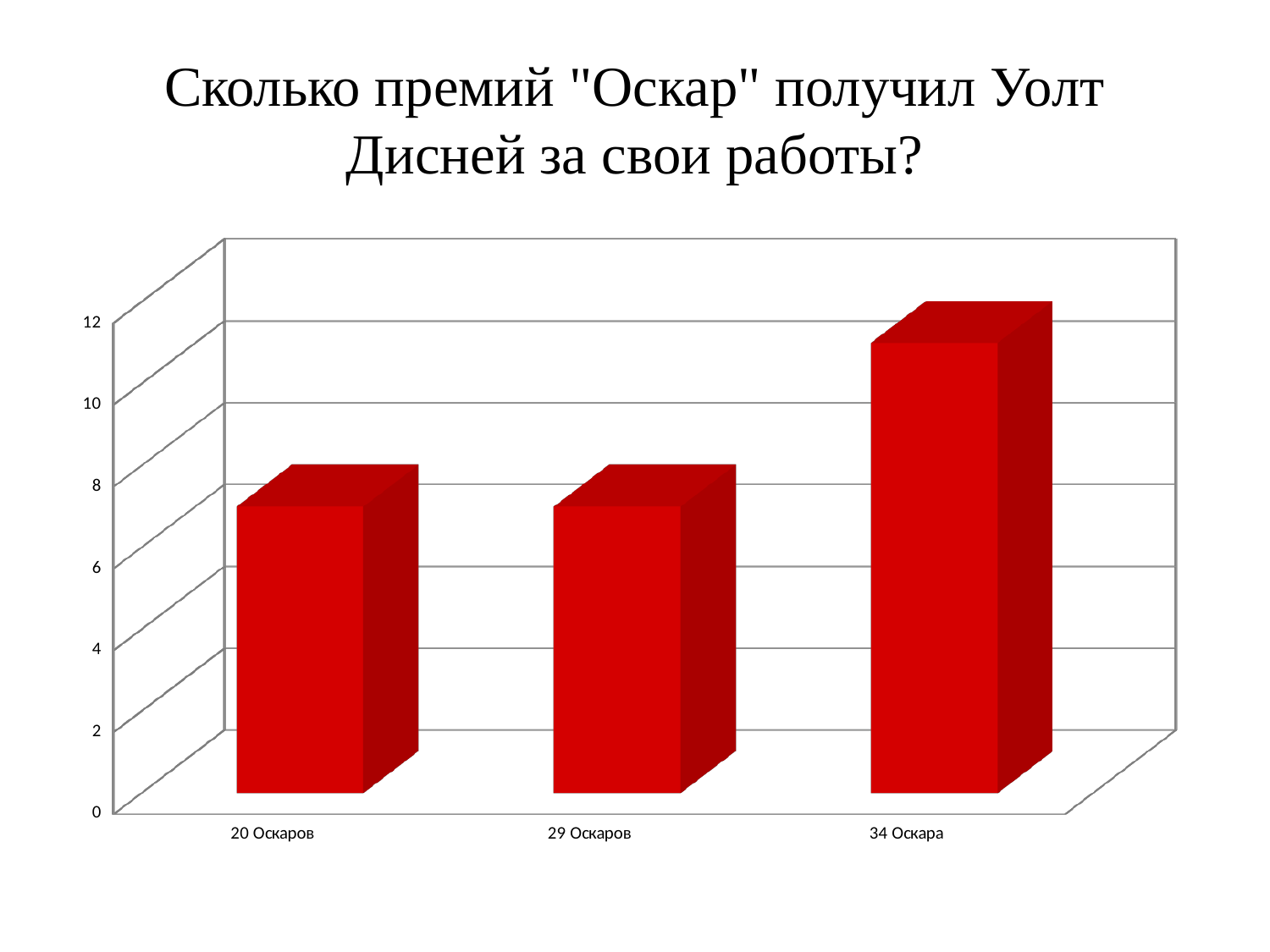

# Сколько премий "Оскар" получил Уолт Дисней за свои работы?

[unsupported chart]